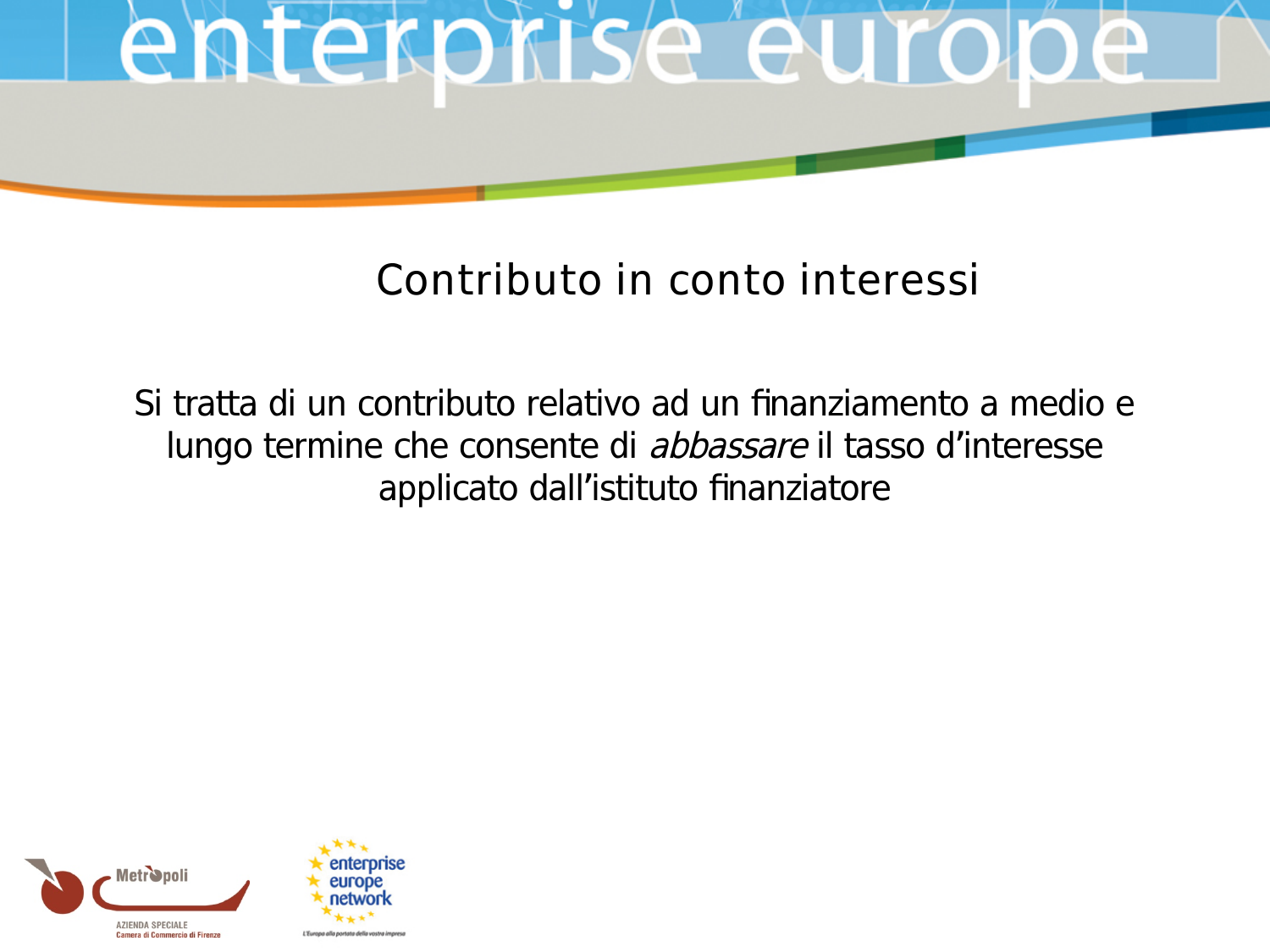

Contributo in conto interessi

Si tratta di un contributo relativo ad un finanziamento a medio e lungo termine che consente di abbassare il tasso d’interesse applicato dall’istituto finanziatore